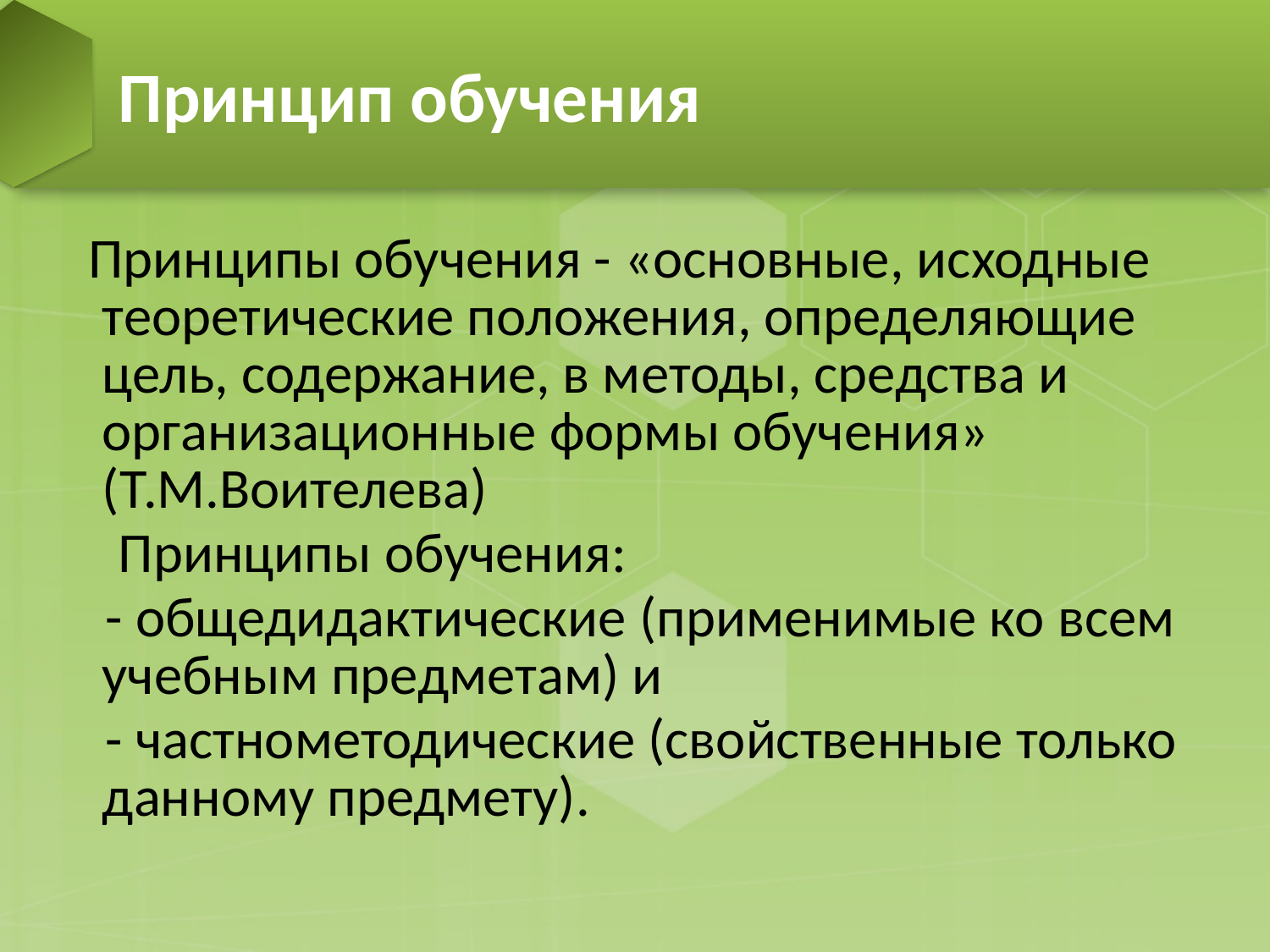

# Принцип обучения
   Принципы обучения - «основные, исходные теоретические положения, определяющие цель, содержание, в методы, средства и организационные формы обучения» (Т.М.Воителева)
     Принципы обучения:
    - общедидактические (применимые ко всем учебным предметам) и
    - частнометодические (свойственные только данному предмету).